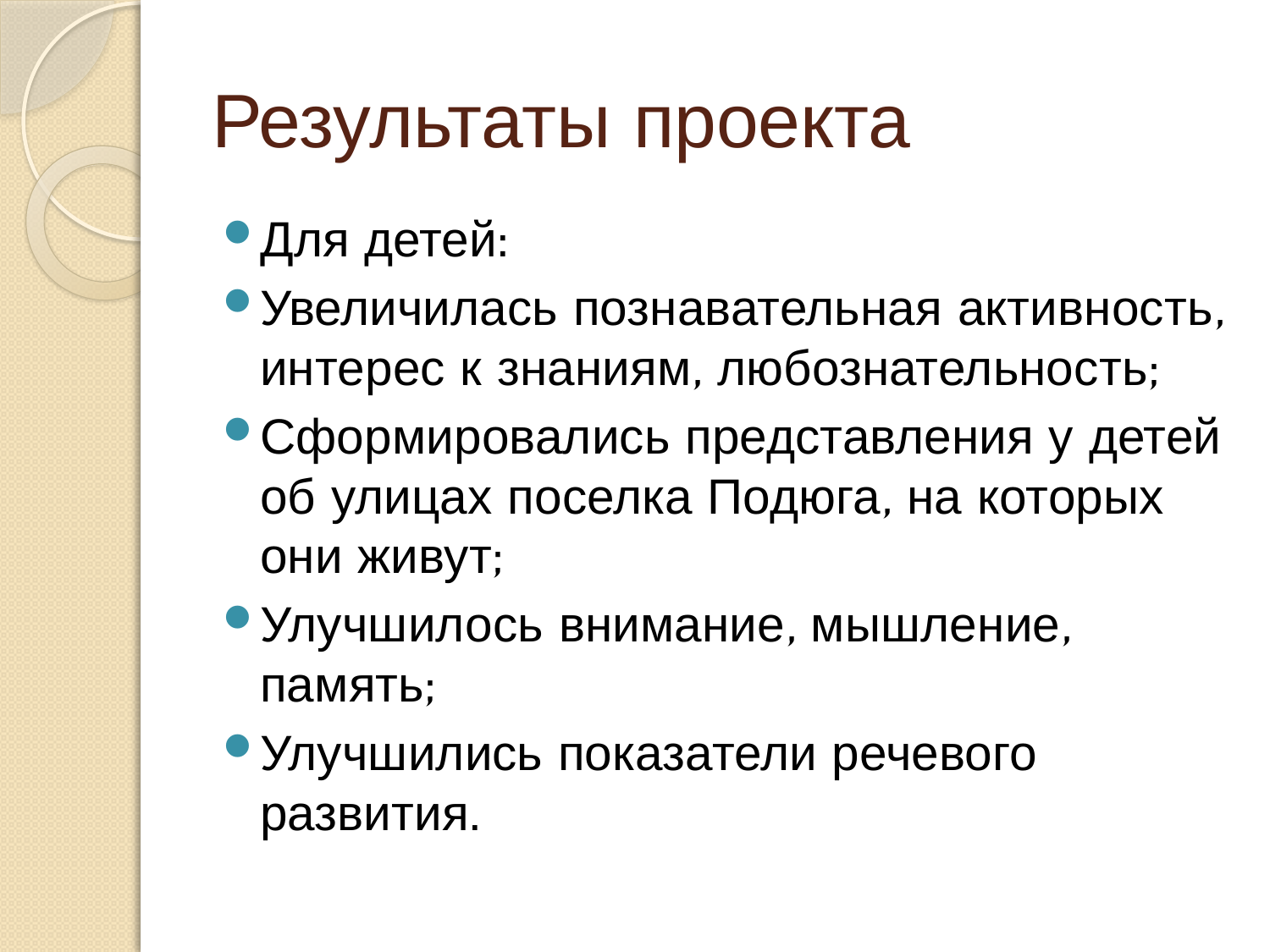

# Результаты проекта
Для детей:
Увеличилась познавательная активность, интерес к знаниям, любознательность;
Сформировались представления у детей об улицах поселка Подюга, на которых они живут;
Улучшилось внимание, мышление, память;
Улучшились показатели речевого развития.